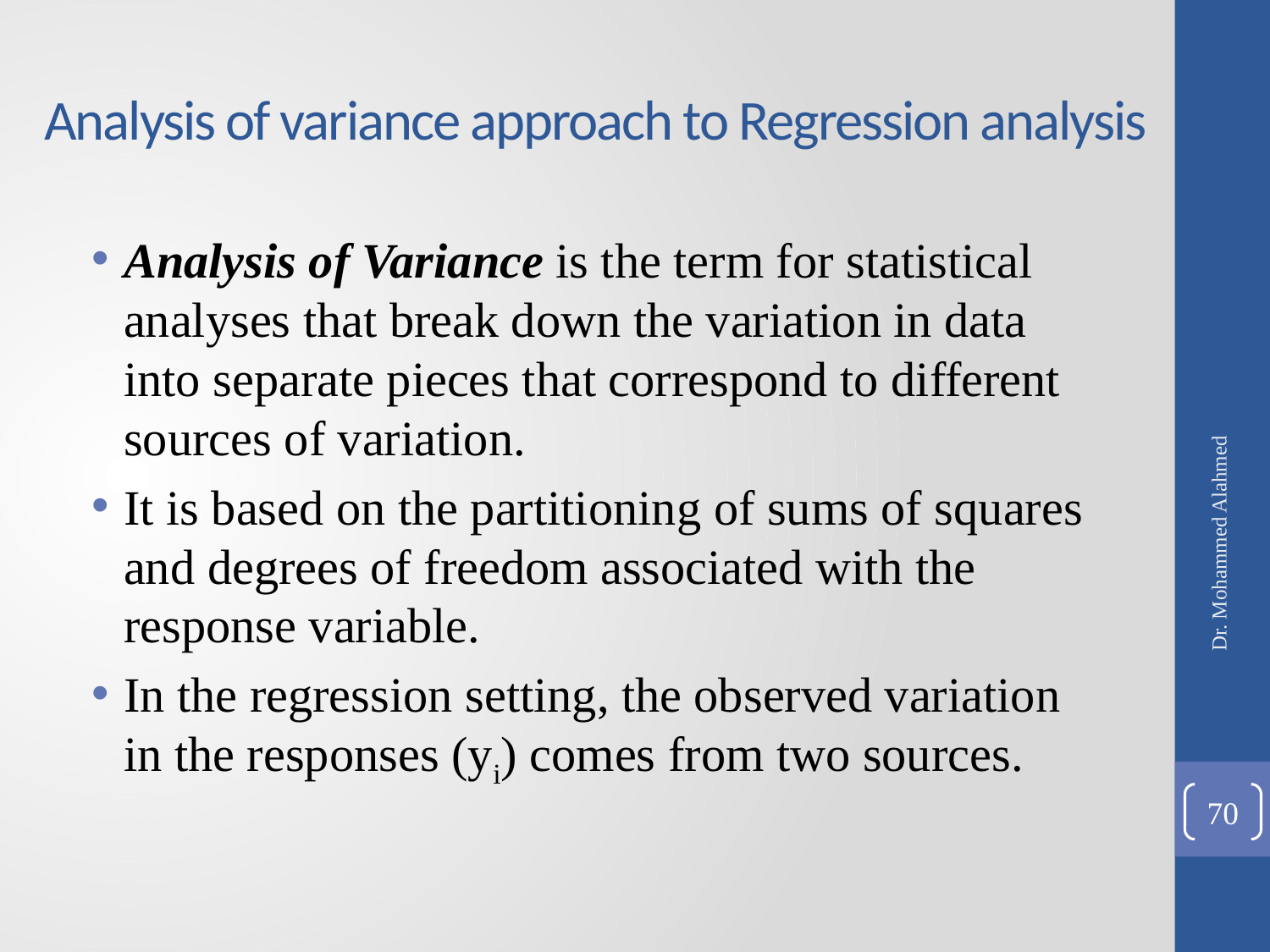

# Analysis of variance approach to Regression analysis
Analysis of Variance is the term for statistical analyses that break down the variation in data into separate pieces that correspond to different sources of variation.
It is based on the partitioning of sums of squares and degrees of freedom associated with the response variable.
In the regression setting, the observed variation in the responses (yi) comes from two sources.

Dr. Mohammed Alahmed
70